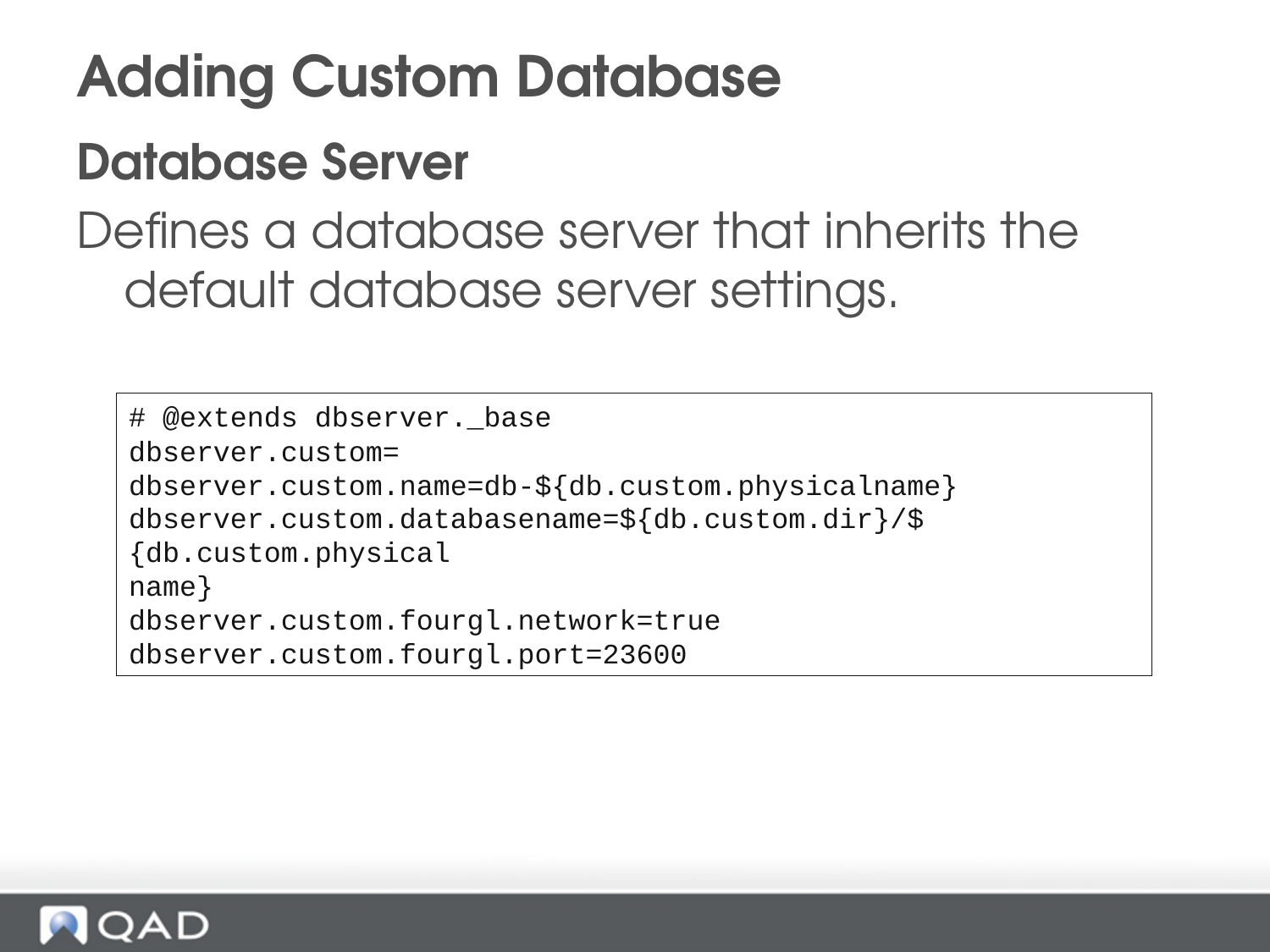

# Adding Custom Database
Database Server
Defines a database server that inherits the default database server settings.
# @extends dbserver._base
dbserver.custom=
dbserver.custom.name=db-${db.custom.physicalname}
dbserver.custom.databasename=${db.custom.dir}/${db.custom.physical
name}
dbserver.custom.fourgl.network=true
dbserver.custom.fourgl.port=23600